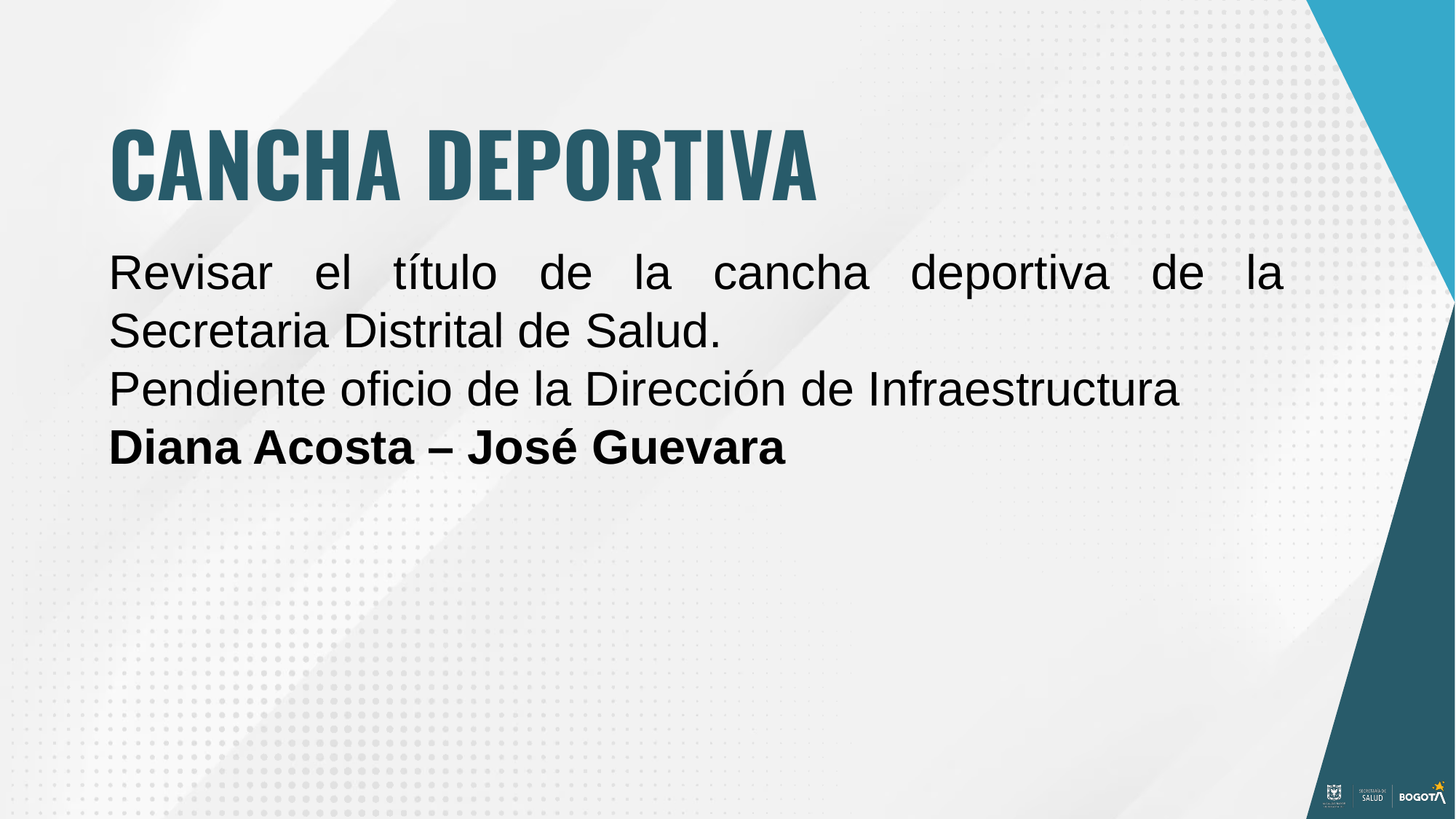

CANCHA DEPORTIVA
Revisar el título de la cancha deportiva de la Secretaria Distrital de Salud.
Pendiente oficio de la Dirección de Infraestructura
Diana Acosta – José Guevara